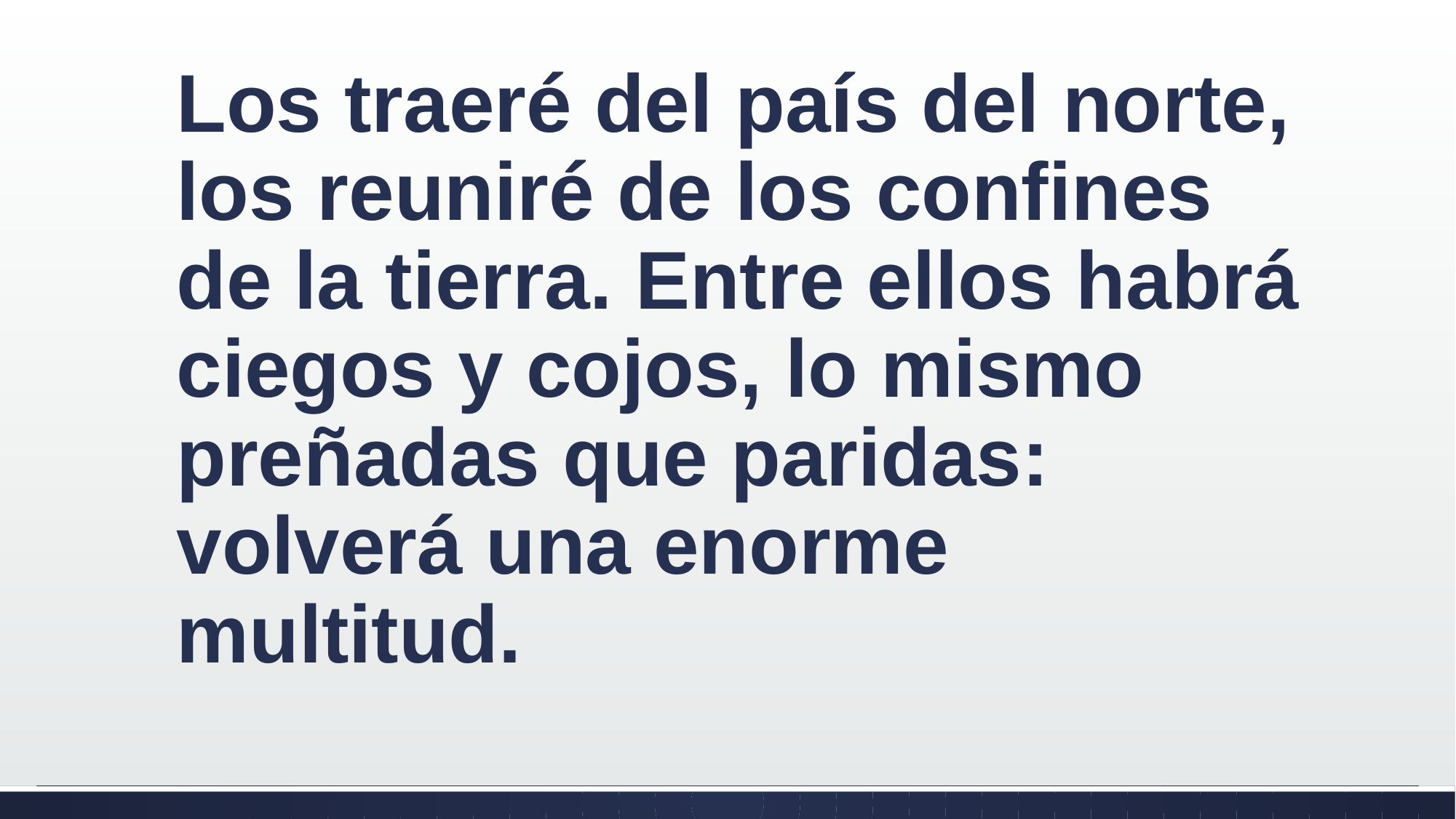

#
Los traeré del país del norte, los reuniré de los confines de la tierra. Entre ellos habrá ciegos y cojos, lo mismo preñadas que paridas: volverá una enorme multitud.